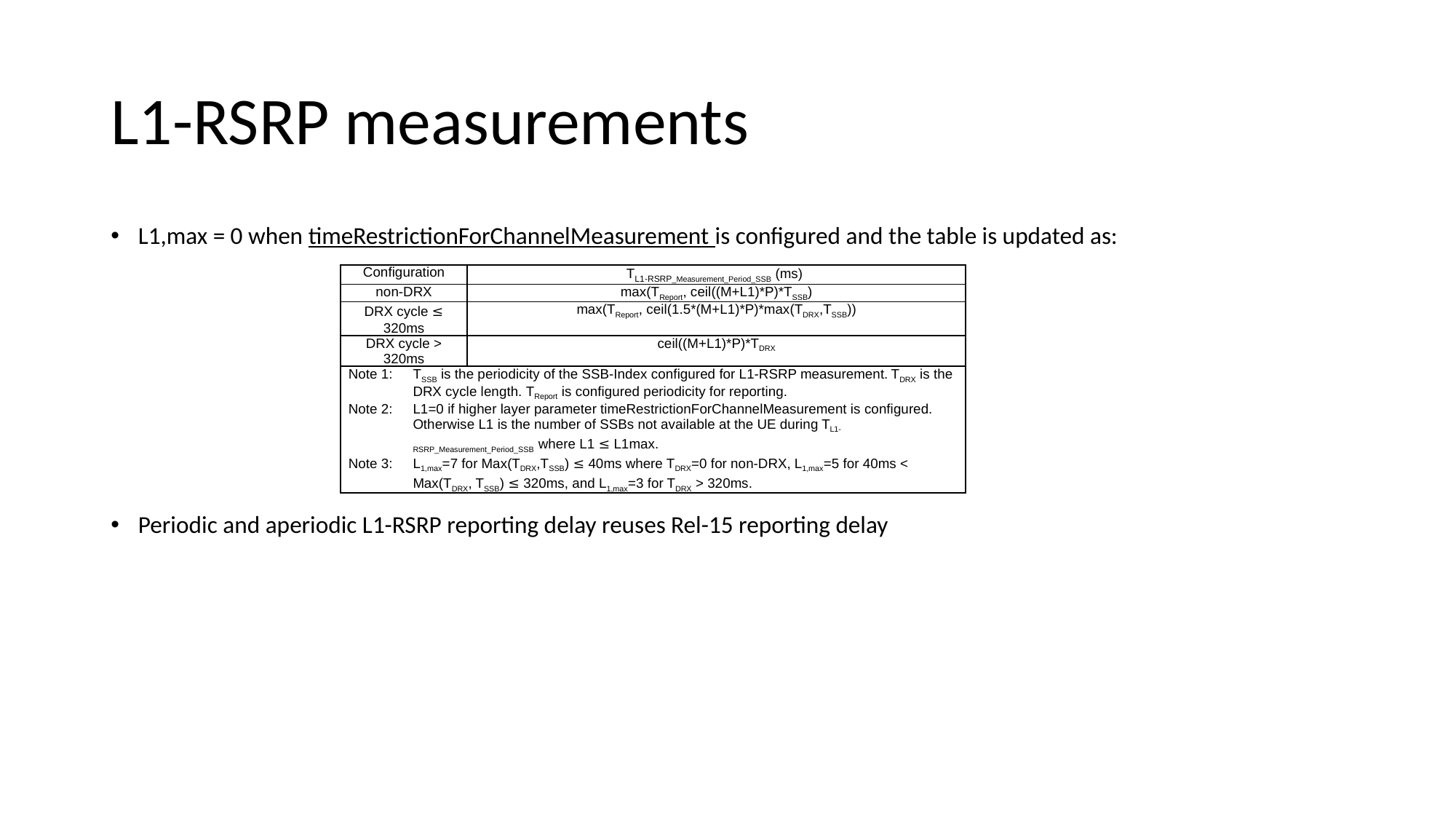

# L1-RSRP measurements
L1,max = 0 when timeRestrictionForChannelMeasurement is configured and the table is updated as:

Periodic and aperiodic L1-RSRP reporting delay reuses Rel-15 reporting delay

| Configuration | TL1-RSRP\_Measurement\_Period\_SSB (ms) |
| --- | --- |
| non-DRX | max(TReport, ceil((M+L1)\*P)\*TSSB) |
| DRX cycle ≤ 320ms | max(TReport, ceil(1.5\*(M+L1)\*P)\*max(TDRX,TSSB)) |
| DRX cycle > 320ms | ceil((M+L1)\*P)\*TDRX |
| Note 1: TSSB is the periodicity of the SSB-Index configured for L1-RSRP measurement. TDRX is the DRX cycle length. TReport is configured periodicity for reporting. Note 2: L1=0 if higher layer parameter timeRestrictionForChannelMeasurement is configured. Otherwise L1 is the number of SSBs not available at the UE during TL1-RSRP\_Measurement\_Period\_SSB where L1 ≤ L1max. Note 3: L1,max=7 for Max(TDRX,TSSB) ≤ 40ms where TDRX=0 for non-DRX, L1,max=5 for 40ms < Max(TDRX, TSSB) ≤ 320ms, and L1,max=3 for TDRX > 320ms. |  |